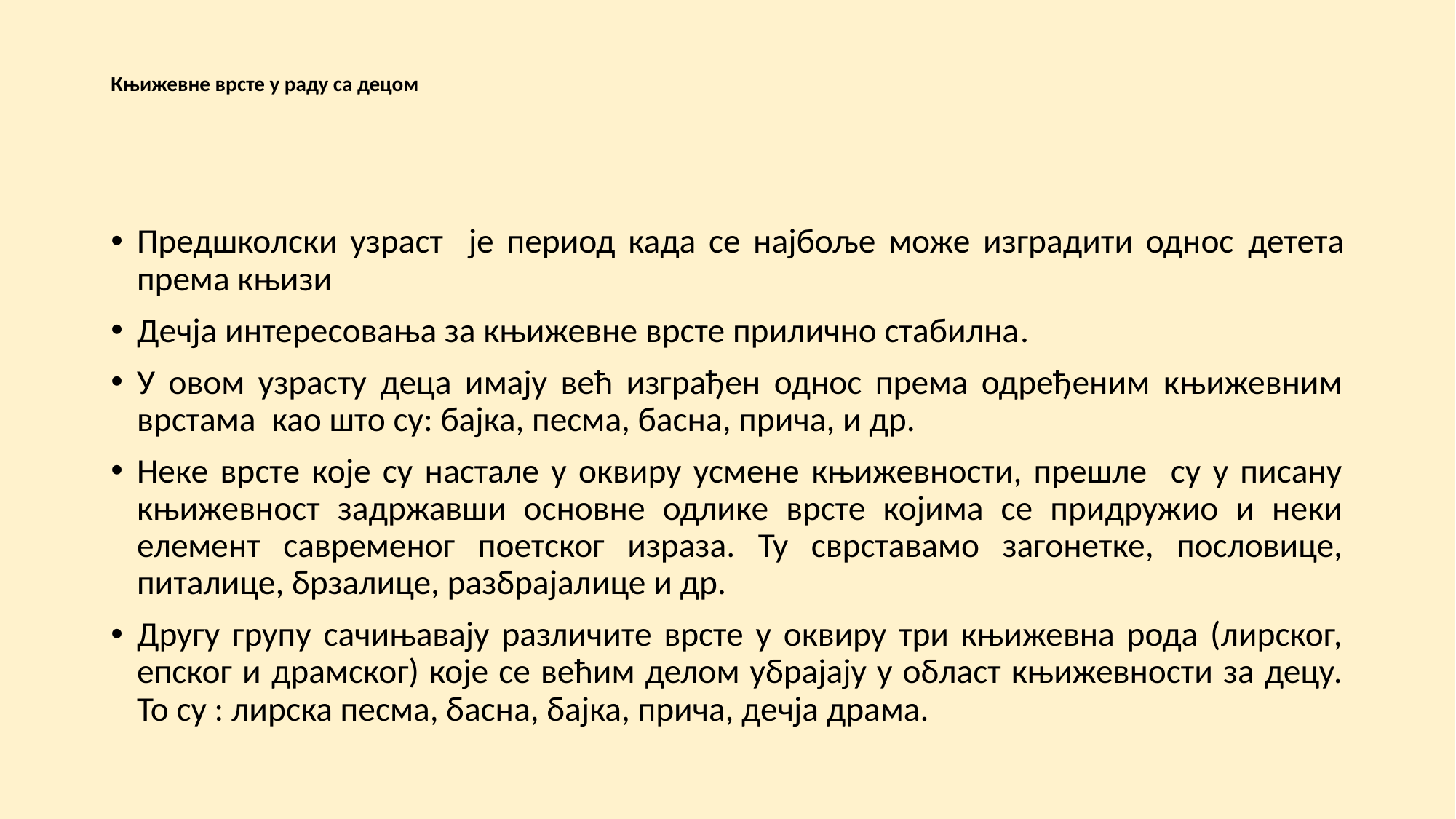

# Књижевне врсте у раду са децом
Предшколски узраст  је период када се најбоље може изградити однос детета према књизи
Дечја интересовања за књижевне врсте прилично стабилна.
У овом узрасту деца имају већ изграђен однос према одређеним књижевним врстамa  као што су: бајка, песма, басна, прича, и др.
Неке врсте које су настале у оквиру усмене књижевности, прешле  су у писану књижевност задржавши основне одлике врсте којима се придружио и неки елемент савременог поетског израза. Ту сврставамо загонетке, пословице, питалице, брзалице, разбрајалице и др.
Другу групу сачињавају различите врсте у оквиру три књижевна рода (лирског, епског и драмског) које се већим делом убрајају у област књижевности за децу. То су : лирска песма, басна, бајка, прича, дечја драма.